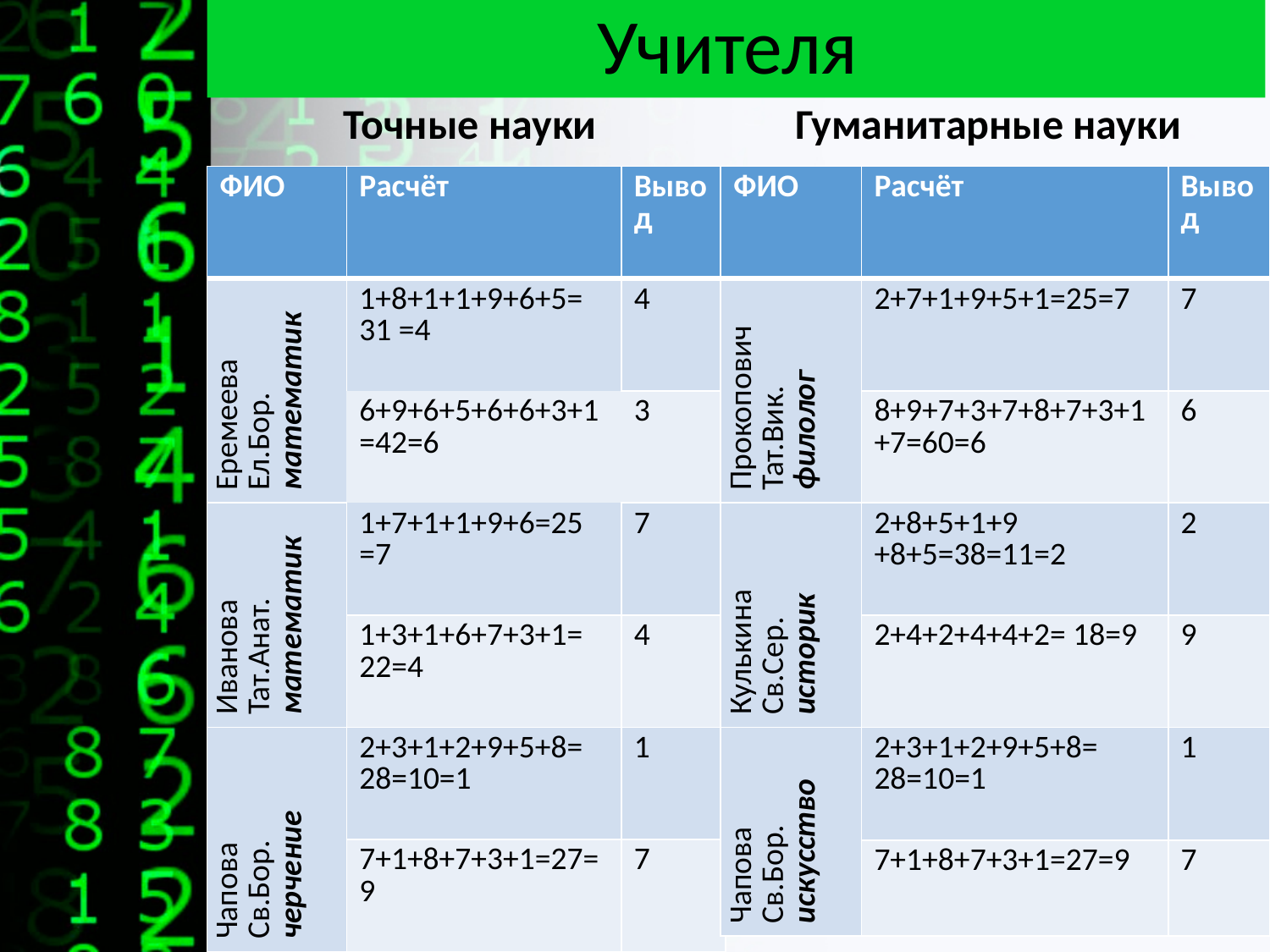

# Учителя
             Точные науки
      Гуманитарные науки
| ФИО | Расчёт | Вывод |
| --- | --- | --- |
| Еремеева Ел.Бор. математик | 1+8+1+1+9+6+5= 31 =4 | 4 |
|  | 6+9+6+5+6+6+3+1=42=6 | 3 |
| Иванова Тат.Анат. математик | 1+7+1+1+9+6=25 =7 | 7 |
|  | 1+3+1+6+7+3+1= 22=4 | 4 |
| Чапова Св.Бор. черчение | 2+3+1+2+9+5+8= 28=10=1 | 1 |
|  | 7+1+8+7+3+1=27=9 | 7 |
| ФИО | Расчёт | Вывод |
| --- | --- | --- |
| Прокопович Тат.Вик. филолог | 2+7+1+9+5+1=25=7 | 7 |
|  | 8+9+7+3+7+8+7+3+1+7=60=6 | 6 |
| Кулькина Св.Сер. историк | 2+8+5+1+9 +8+5=38=11=2 | 2 |
|  | 2+4+2+4+4+2= 18=9 | 9 |
| Чапова Св.Бор. искусство | 2+3+1+2+9+5+8= 28=10=1 | 1 |
|  | 7+1+8+7+3+1=27=9 | 7 |